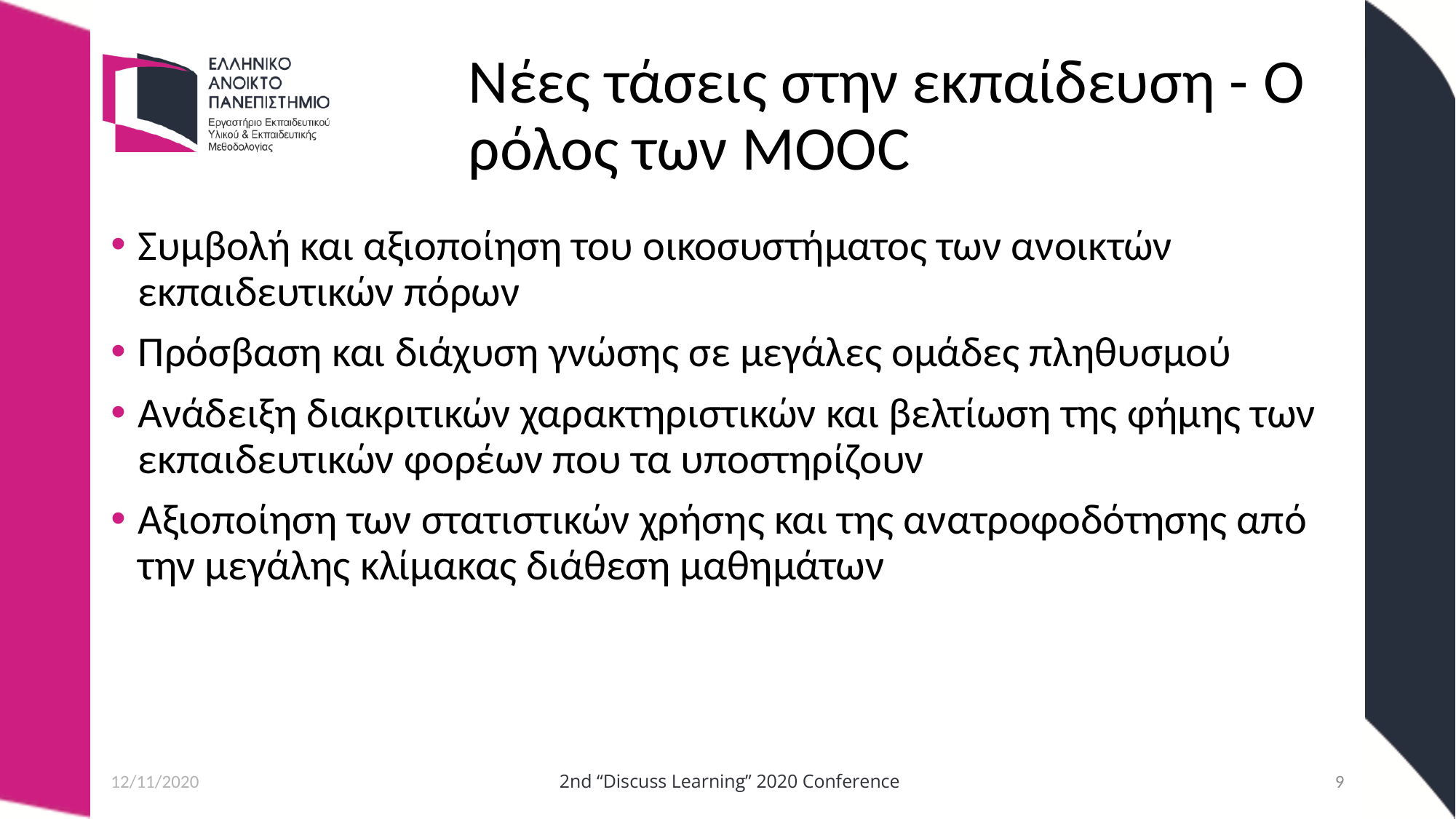

# Νέες τάσεις στην εκπαίδευση - O ρόλος των MOOC
Συμβολή και αξιοποίηση του οικοσυστήματος των ανοικτών εκπαιδευτικών πόρων
Πρόσβαση και διάχυση γνώσης σε μεγάλες ομάδες πληθυσμού
Ανάδειξη διακριτικών χαρακτηριστικών και βελτίωση της φήμης των εκπαιδευτικών φορέων που τα υποστηρίζουν
Αξιοποίηση των στατιστικών χρήσης και της ανατροφοδότησης από την μεγάλης κλίμακας διάθεση μαθημάτων
12/11/2020
 2nd “Discuss Learning” 2020 Conference
9